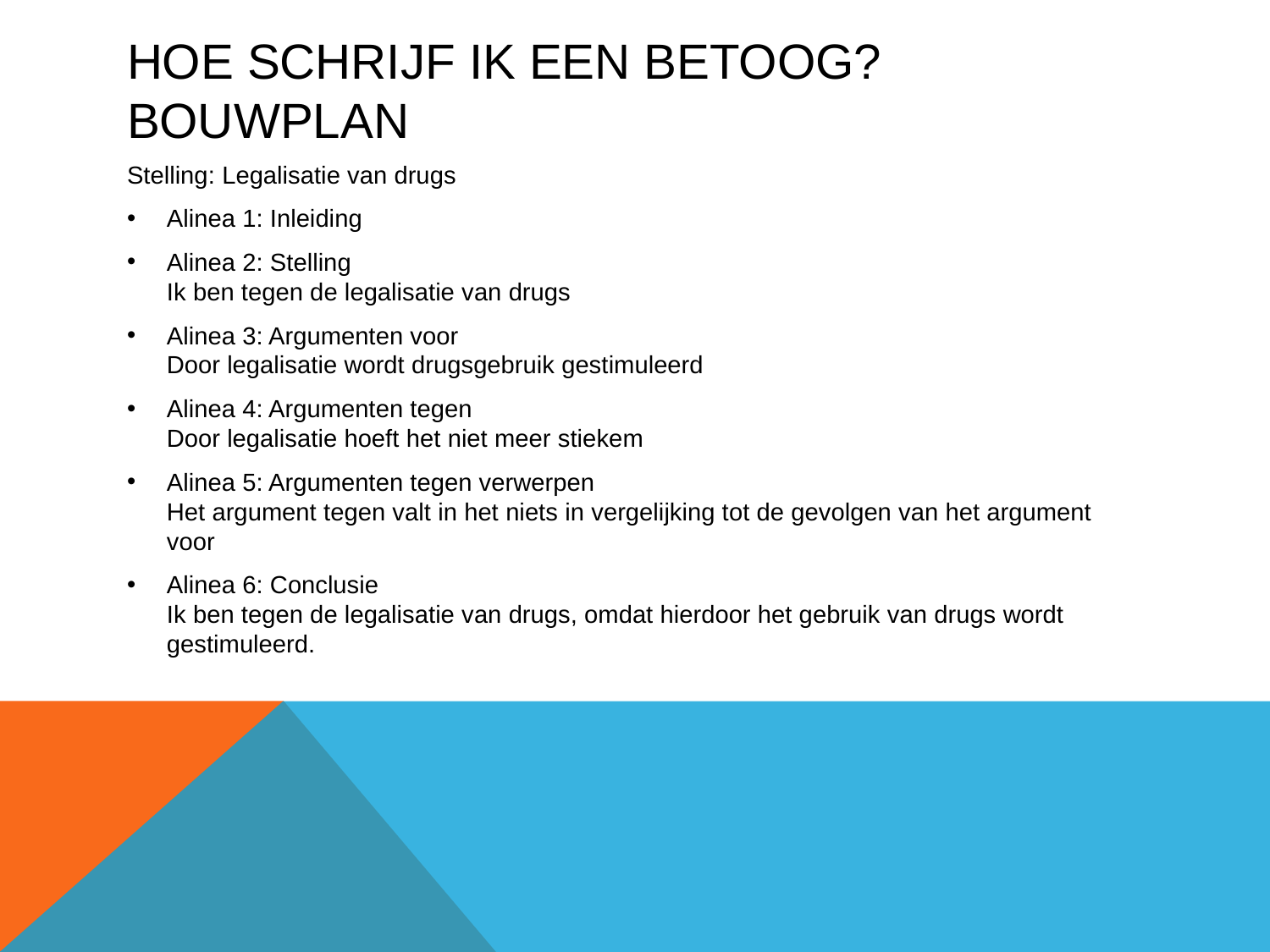

# Hoe schrijf ik een betoog? bouwplan
Stelling: Legalisatie van drugs
Alinea 1: Inleiding
Alinea 2: Stelling
Ik ben tegen de legalisatie van drugs
Alinea 3: Argumenten voor
Door legalisatie wordt drugsgebruik gestimuleerd
Alinea 4: Argumenten tegen
Door legalisatie hoeft het niet meer stiekem
Alinea 5: Argumenten tegen verwerpen
Het argument tegen valt in het niets in vergelijking tot de gevolgen van het argument voor
Alinea 6: Conclusie
Ik ben tegen de legalisatie van drugs, omdat hierdoor het gebruik van drugs wordt gestimuleerd.